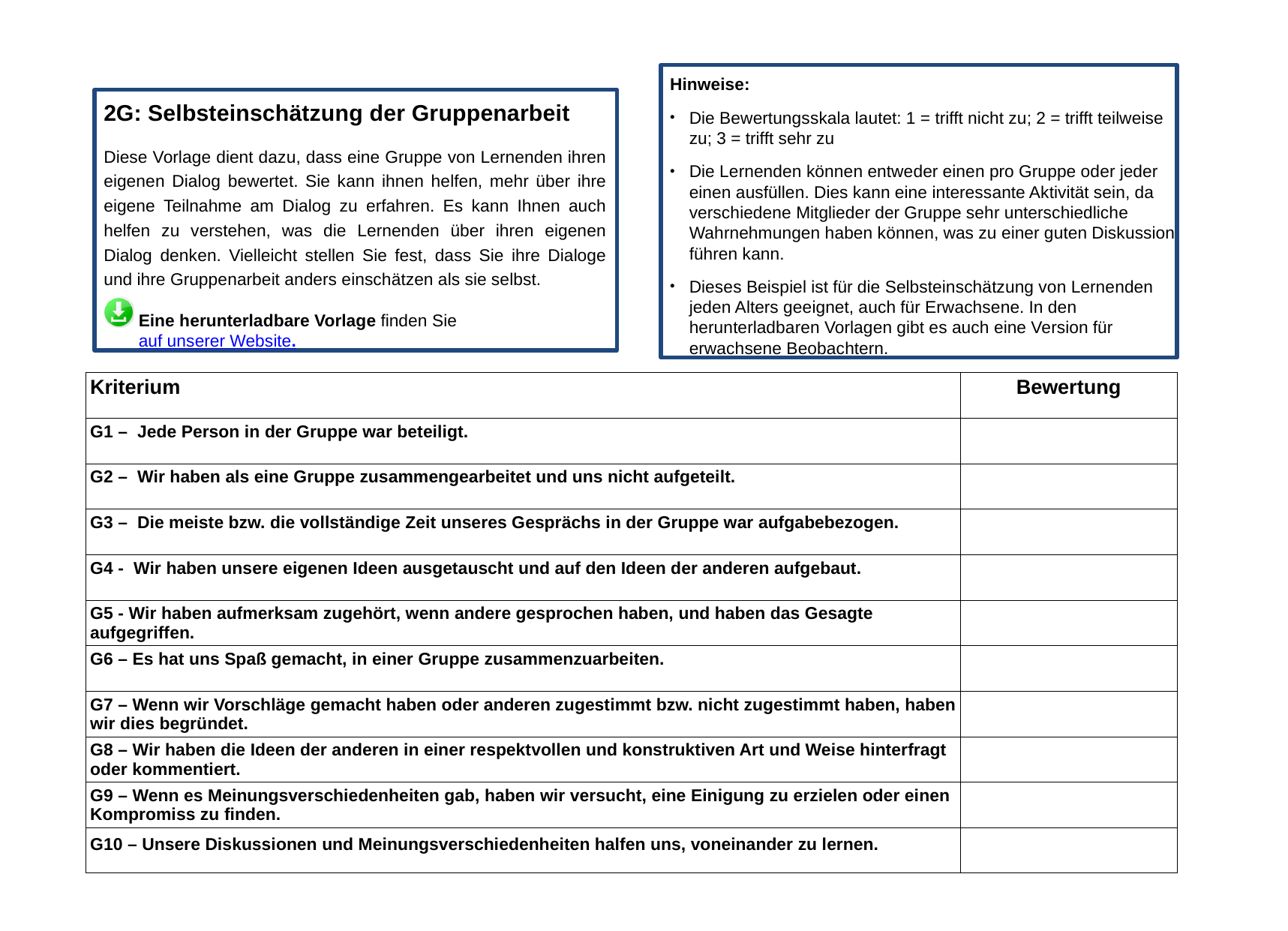

Hinweise:
Die Bewertungsskala lautet: 1 = trifft nicht zu; 2 = trifft teilweise zu; 3 = trifft sehr zu
Die Lernenden können entweder einen pro Gruppe oder jeder einen ausfüllen. Dies kann eine interessante Aktivität sein, da verschiedene Mitglieder der Gruppe sehr unterschiedliche Wahrnehmungen haben können, was zu einer guten Diskussion führen kann.
Dieses Beispiel ist für die Selbsteinschätzung von Lernenden jeden Alters geeignet, auch für Erwachsene. In den herunterladbaren Vorlagen gibt es auch eine Version für erwachsene Beobachtern.
2G: Selbsteinschätzung der Gruppenarbeit

Diese Vorlage dient dazu, dass eine Gruppe von Lernenden ihren eigenen Dialog bewertet. Sie kann ihnen helfen, mehr über ihre eigene Teilnahme am Dialog zu erfahren. Es kann Ihnen auch helfen zu verstehen, was die Lernenden über ihren eigenen Dialog denken. Vielleicht stellen Sie fest, dass Sie ihre Dialoge und ihre Gruppenarbeit anders einschätzen als sie selbst.

Eine herunterladbare Vorlage finden Sie auf unserer Website.

| Kriterium | Bewertung |
| --- | --- |
| G1 – Jede Person in der Gruppe war beteiligt. |  |
| G2 – Wir haben als eine Gruppe zusammengearbeitet und uns nicht aufgeteilt. |  |
| G3 – Die meiste bzw. die vollständige Zeit unseres Gesprächs in der Gruppe war aufgabebezogen. |  |
| G4 - Wir haben unsere eigenen Ideen ausgetauscht und auf den Ideen der anderen aufgebaut. |  |
| G5 - Wir haben aufmerksam zugehört, wenn andere gesprochen haben, und haben das Gesagte aufgegriffen. |  |
| G6 – Es hat uns Spaß gemacht, in einer Gruppe zusammenzuarbeiten. |  |
| G7 – Wenn wir Vorschläge gemacht haben oder anderen zugestimmt bzw. nicht zugestimmt haben, haben wir dies begründet. |  |
| G8 – Wir haben die Ideen der anderen in einer respektvollen und konstruktiven Art und Weise hinterfragt oder kommentiert. |  |
| G9 – Wenn es Meinungsverschiedenheiten gab, haben wir versucht, eine Einigung zu erzielen oder einen Kompromiss zu finden. |  |
| G10 – Unsere Diskussionen und Meinungsverschiedenheiten halfen uns, voneinander zu lernen. |  |